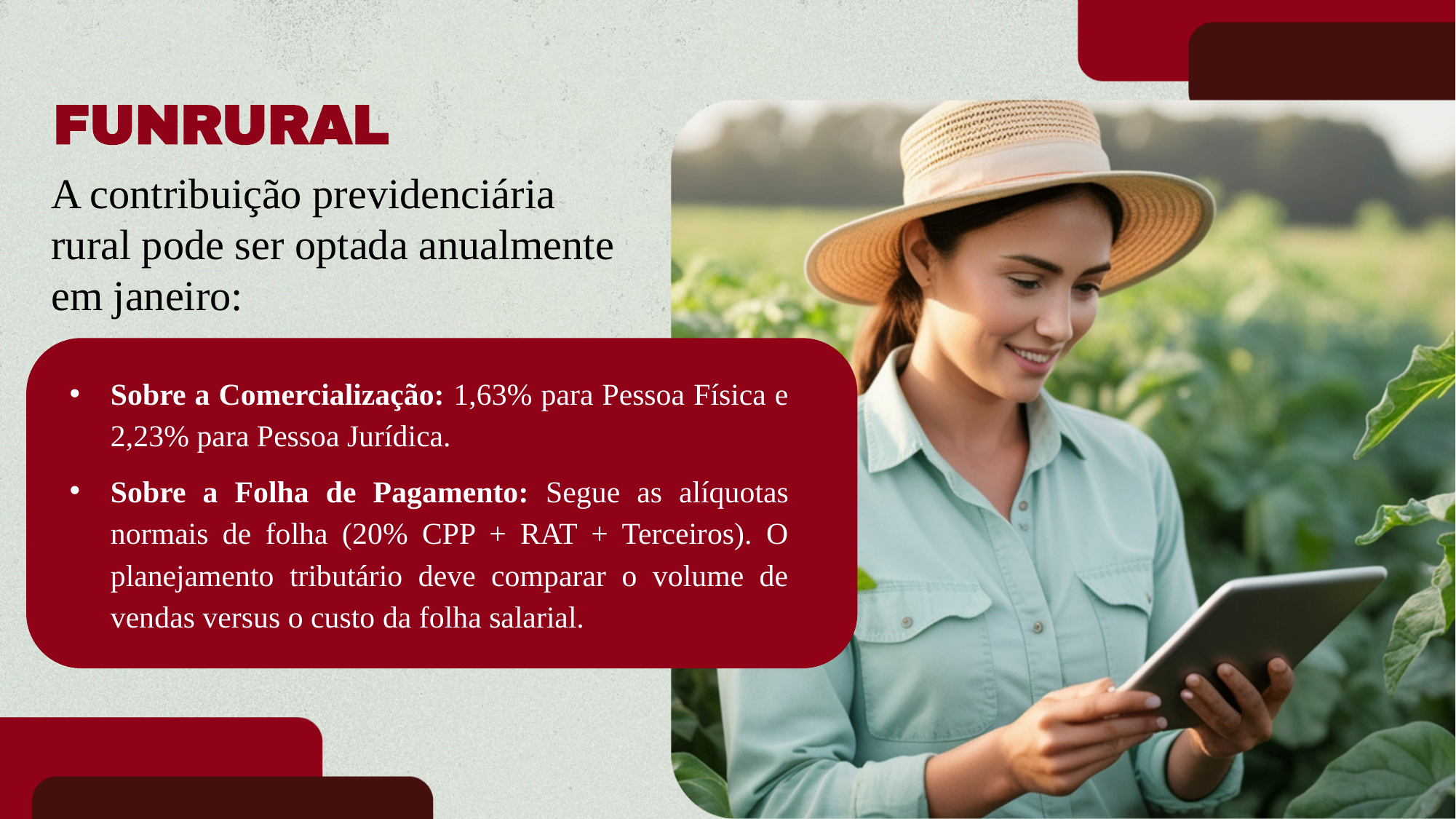

FUNRURAL
A contribuição previdenciária rural pode ser optada anualmente em janeiro:

Sobre a Comercialização: 1,63% para Pessoa Física e 2,23% para Pessoa Jurídica.
Sobre a Folha de Pagamento: Segue as alíquotas normais de folha (20% CPP + RAT + Terceiros). O planejamento tributário deve comparar o volume de vendas versus o custo da folha salarial.